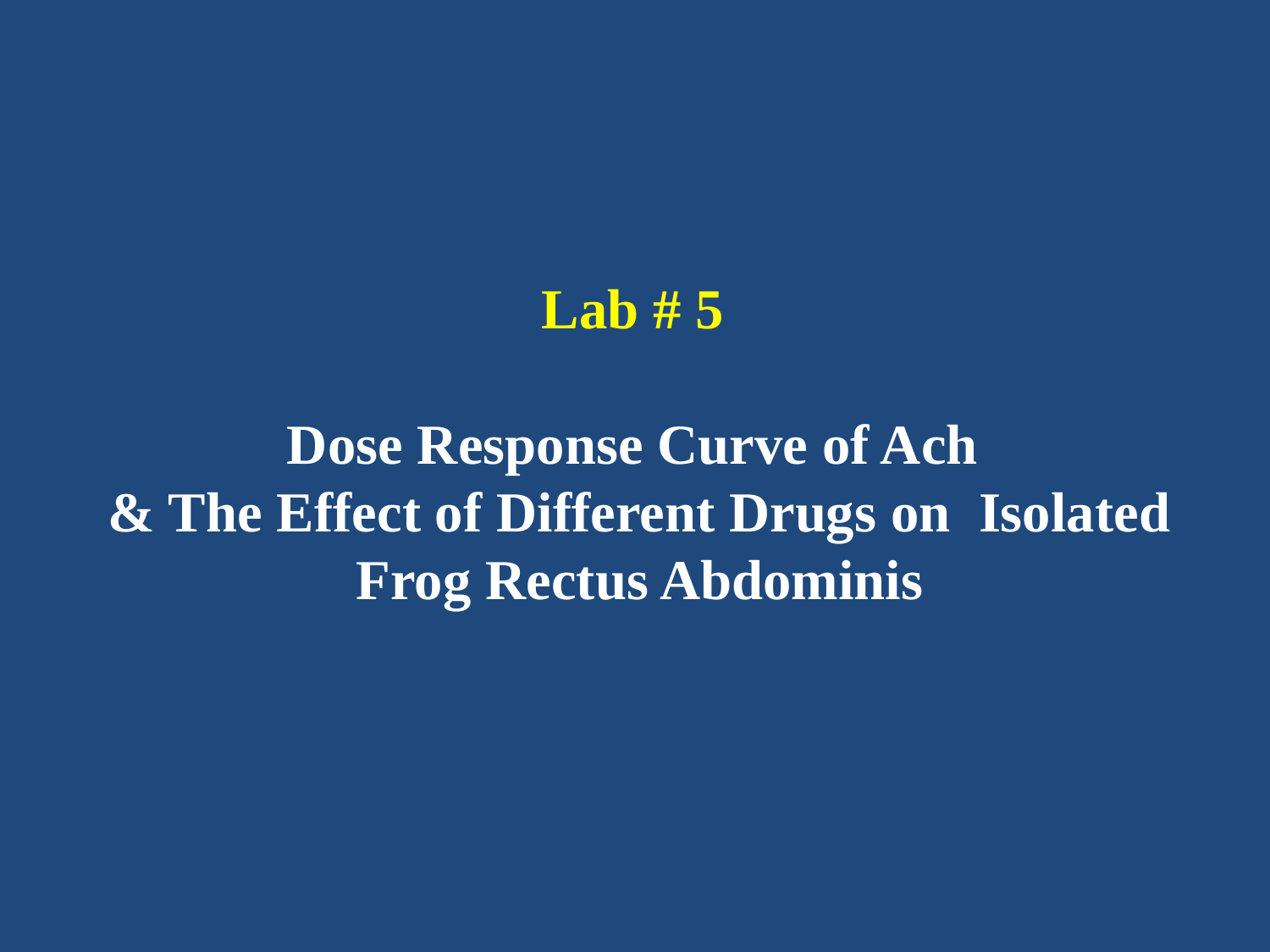

# Lab # 5 Dose Response Curve of Ach & The Effect of Different Drugs on  Isolated Frog Rectus Abdominis